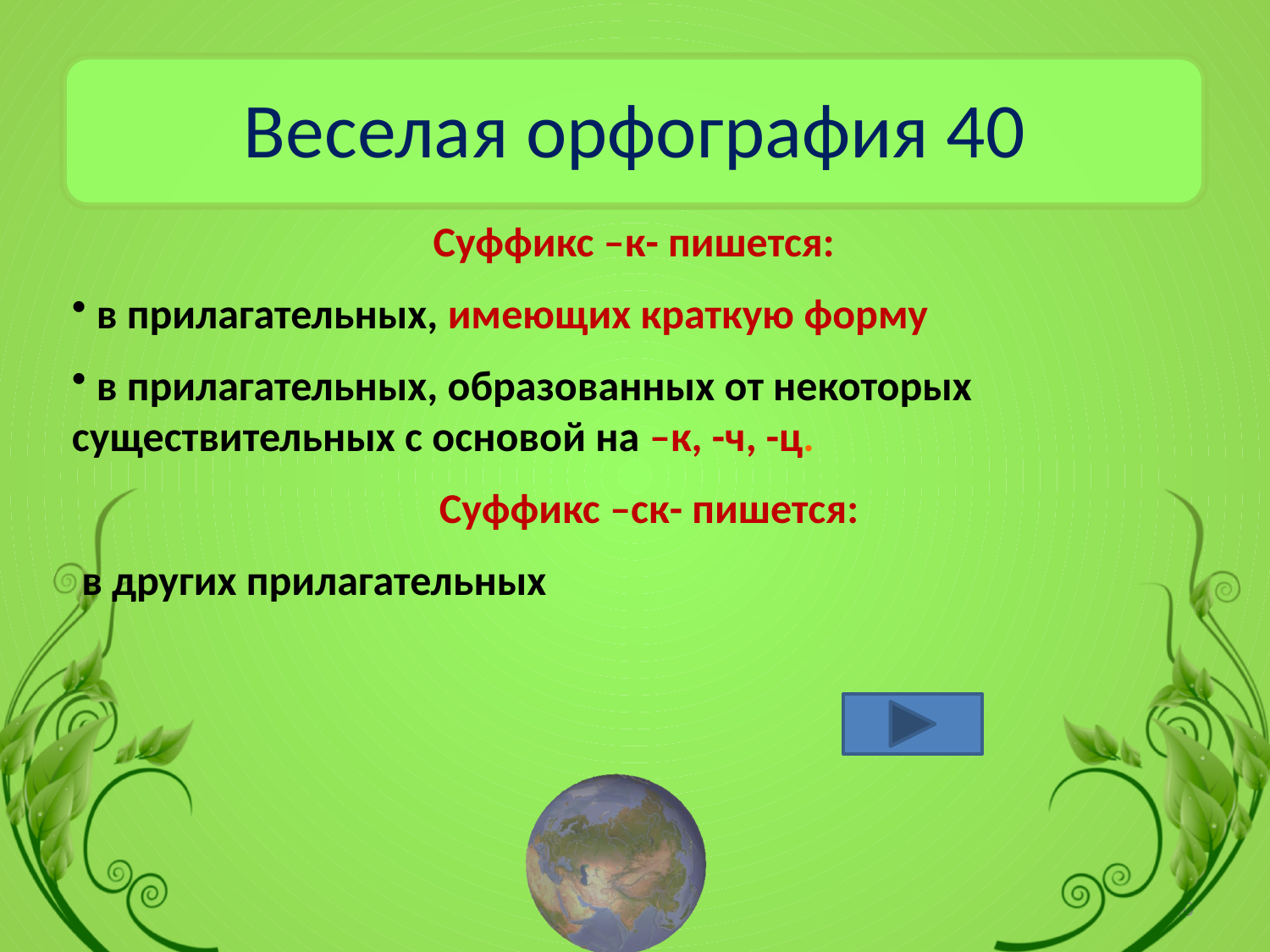

# Веселая орфография 40
 Суффикс –к- пишется:
 в прилагательных, имеющих краткую форму
 в прилагательных, образованных от некоторых существительных с основой на –к, -ч, -ц.
    Суффикс –ск- пишется:
 в других прилагательных

40